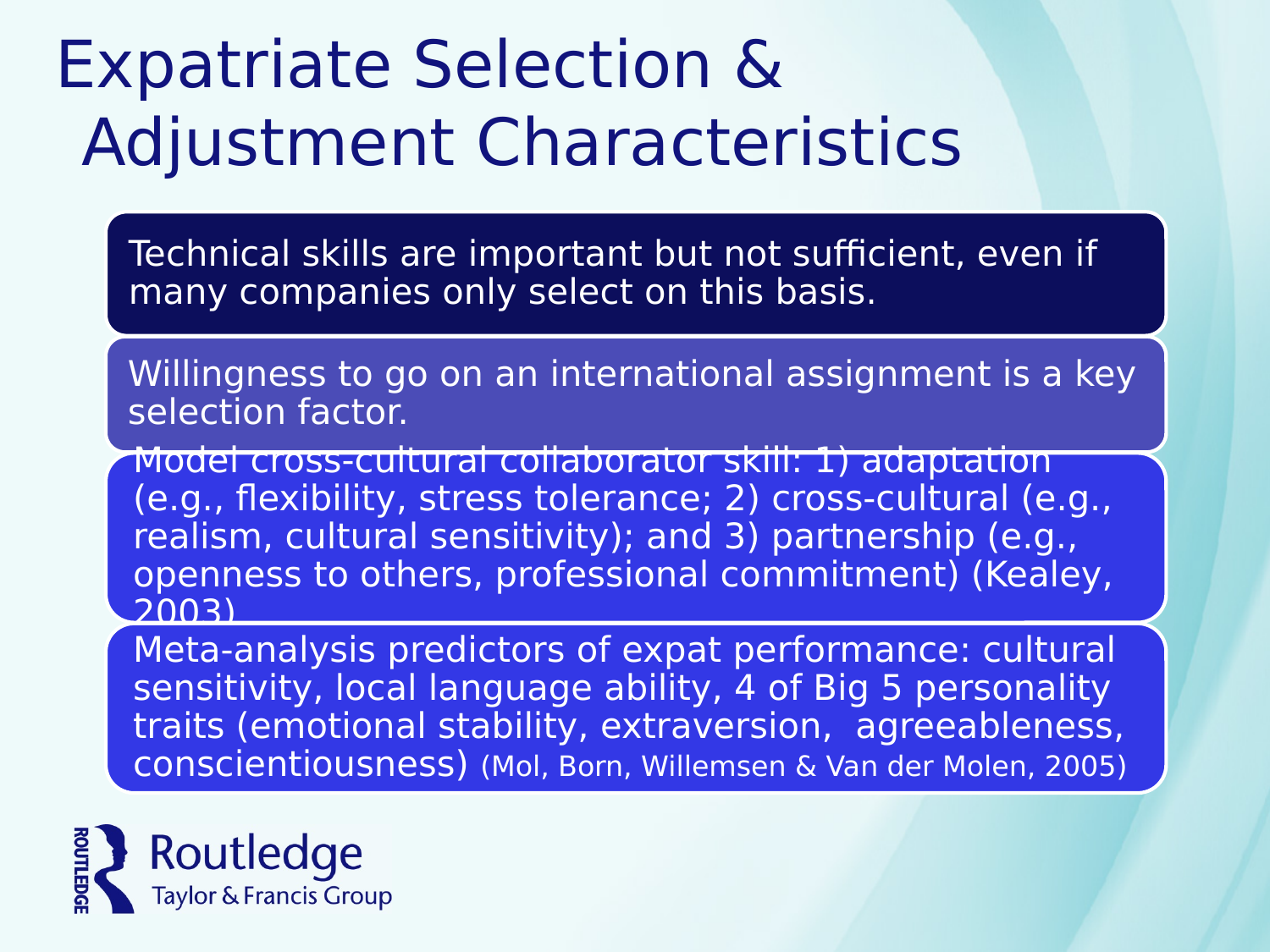

# Expatriate Selection & Adjustment Characteristics
Technical skills are important but not sufficient, even if many companies only select on this basis.
Willingness to go on an international assignment is a key selection factor.
Model cross-cultural collaborator skill: 1) adaptation (e.g., flexibility, stress tolerance; 2) cross-cultural (e.g., realism, cultural sensitivity); and 3) partnership (e.g., openness to others, professional commitment) (Kealey, 2003)
Meta-analysis predictors of expat performance: cultural sensitivity, local language ability, 4 of Big 5 personality traits (emotional stability, extraversion,  agreeableness, conscientiousness) (Mol, Born, Willemsen & Van der Molen, 2005)